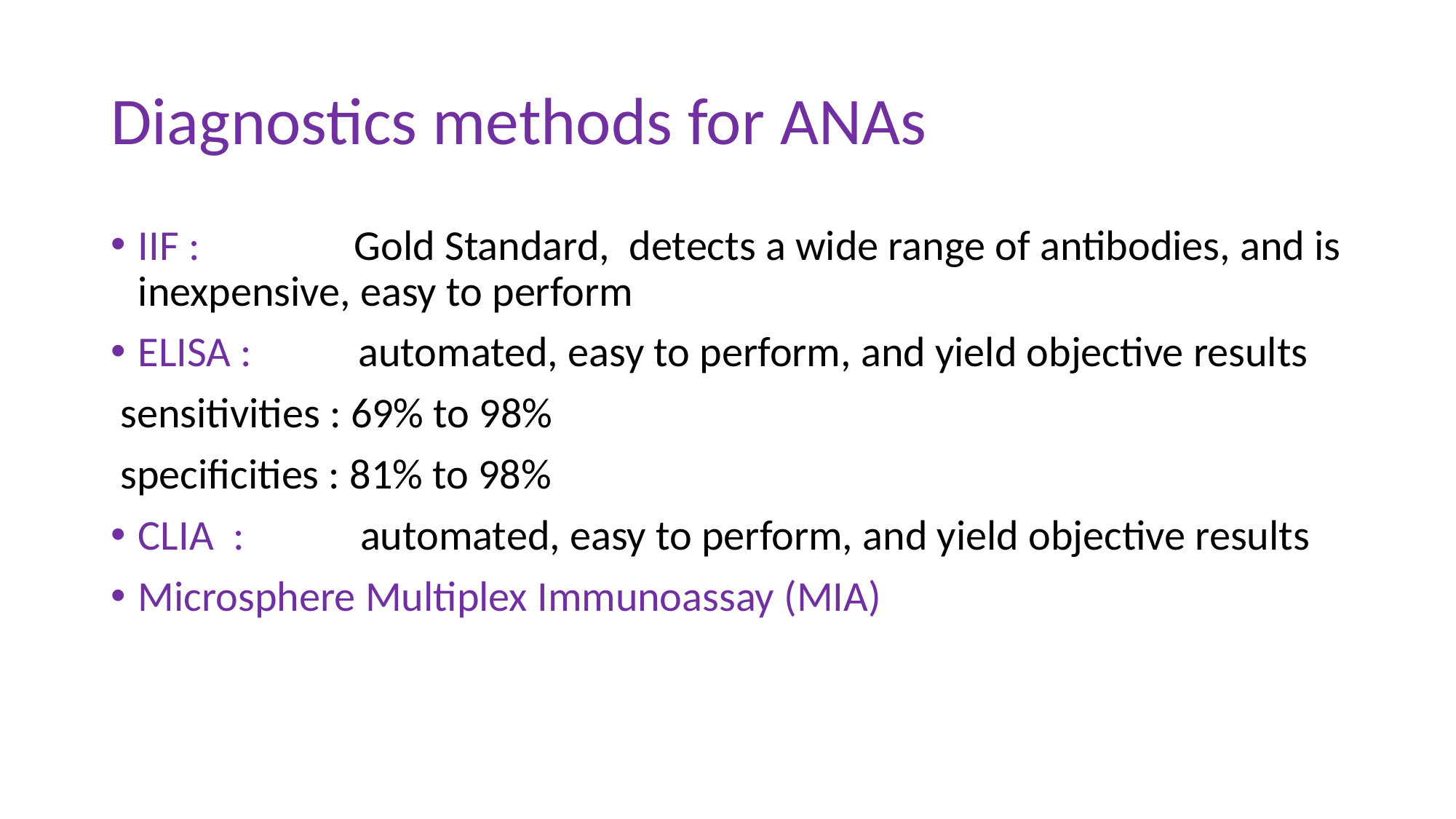

# Diagnostics methods for ANAs
IIF :                Gold Standard,  detects a wide range of antibodies, and is inexpensive, easy to perform
ELISA :           automated, easy to perform, and yield objective results
 sensitivities : 69% to 98%
 specificities : 81% to 98%
CLIA  :            automated, easy to perform, and yield objective results
Microsphere Multiplex Immunoassay (MIA)